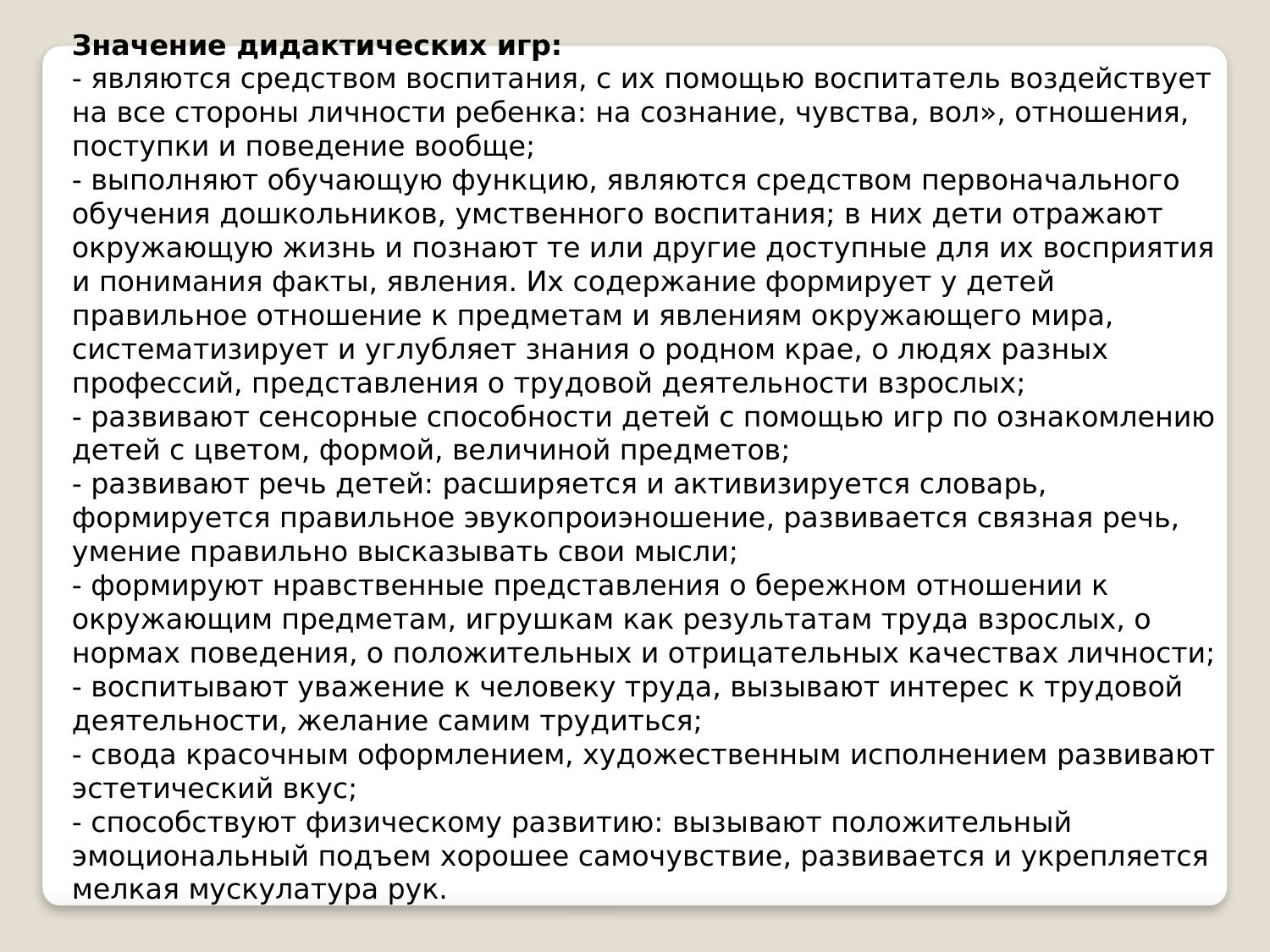

Значение дидактических игр:
- являются средством воспитания, с их помощью воспитатель воздействует на все стороны личности ребенка: на сознание, чувства, вол», отношения, поступки и поведение вообще;
- выполняют обучающую функцию, являются средством первоначального обучения дошкольников, умственного воспитания; в них дети отражают окружающую жизнь и познают те или другие доступные для их восприятия и понимания факты, явления. Их содержание формирует у детей правильное отношение к предметам и явлениям окружающего мира, систематизирует и углубляет знания о родном крае, о людях разных профессий, представления о трудовой деятельности взрослых;
- развивают сенсорные способности детей с помощью игр по ознакомлению детей с цветом, формой, величиной предметов;
- развивают речь детей: расширяется и активизируется словарь, формируется правильное эвукопроиэношение, развивается связная речь, умение правильно высказывать свои мысли;
- формируют нравственные представления о бережном отношении к окружающим предметам, игрушкам как результатам труда взрослых, о нормах поведения, о положительных и отрицательных качествах личности;
- воспитывают уважение к человеку труда, вызывают интерес к трудовой деятельности, желание самим трудиться;
- свода красочным оформлением, художественным исполнением развивают эстетический вкус;
- способствуют физическому развитию: вызывают положительный эмоциональный подъем хорошее самочувствие, развивается и укрепляется мелкая мускулатура рук.